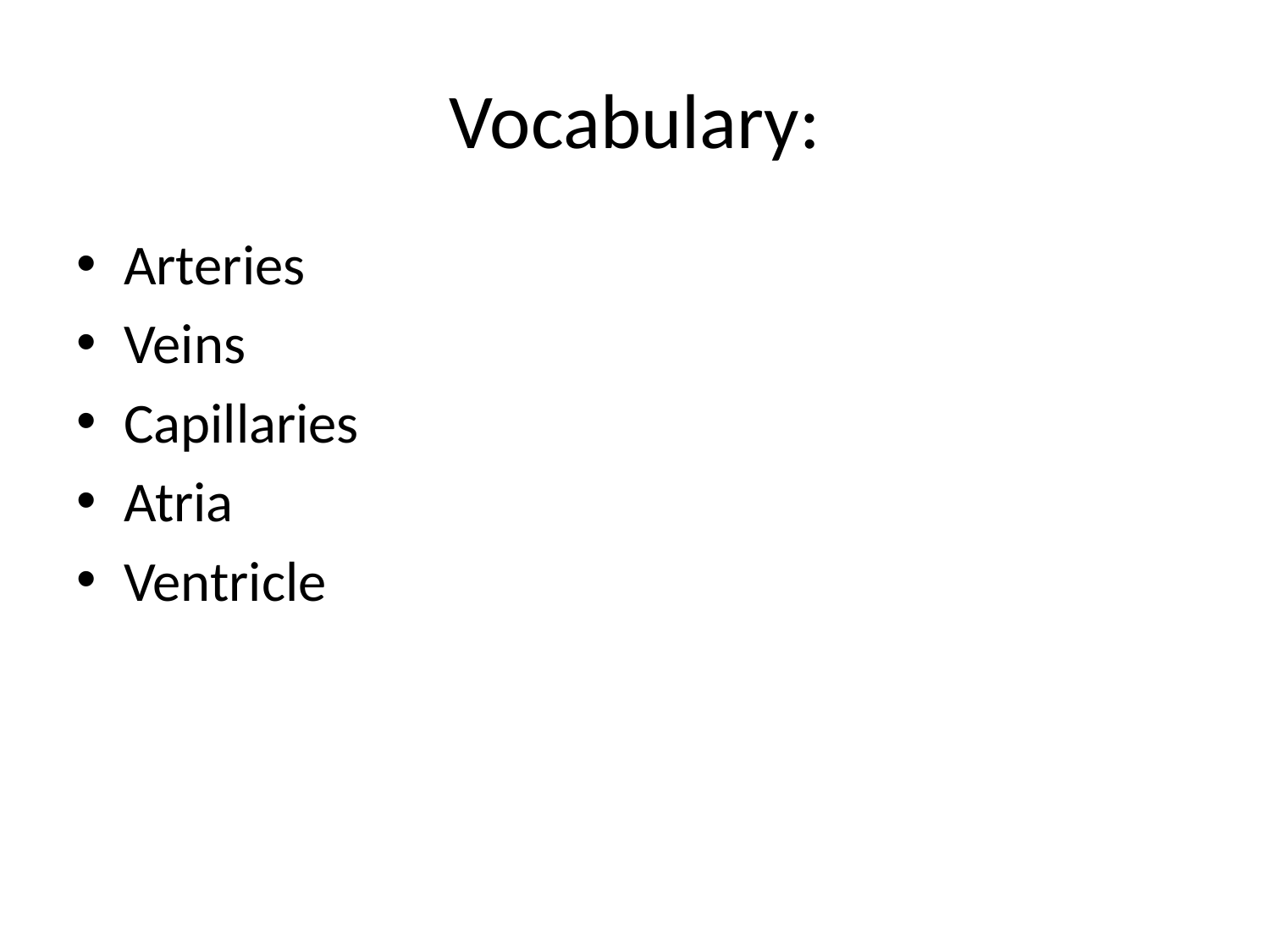

# Vocabulary:
Arteries
Veins
Capillaries
Atria
Ventricle